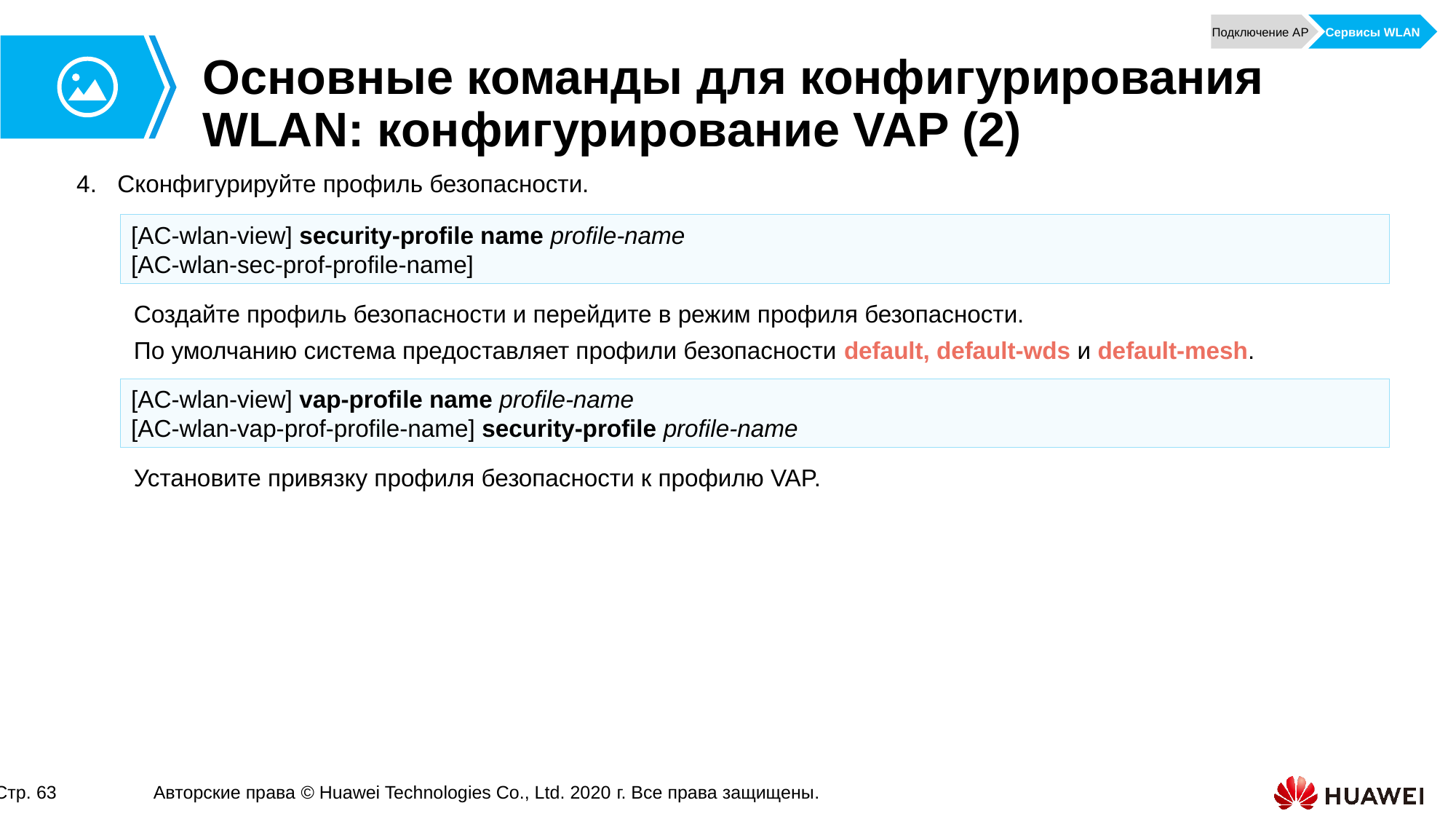

Подключение AP
Сервисы WLAN
# Основные команды для конфигурирования WLAN: конфигурирование VAP (2)
Сконфигурируйте профиль безопасности.
[AC-wlan-view] security-profile name profile-name
[AC-wlan-sec-prof-profile-name]
Создайте профиль безопасности и перейдите в режим профиля безопасности.
По умолчанию система предоставляет профили безопасности default, default-wds и default-mesh.
[AC-wlan-view] vap-profile name profile-name
[AC-wlan-vap-prof-profile-name] security-profile profile-name
Установите привязку профиля безопасности к профилю VAP.